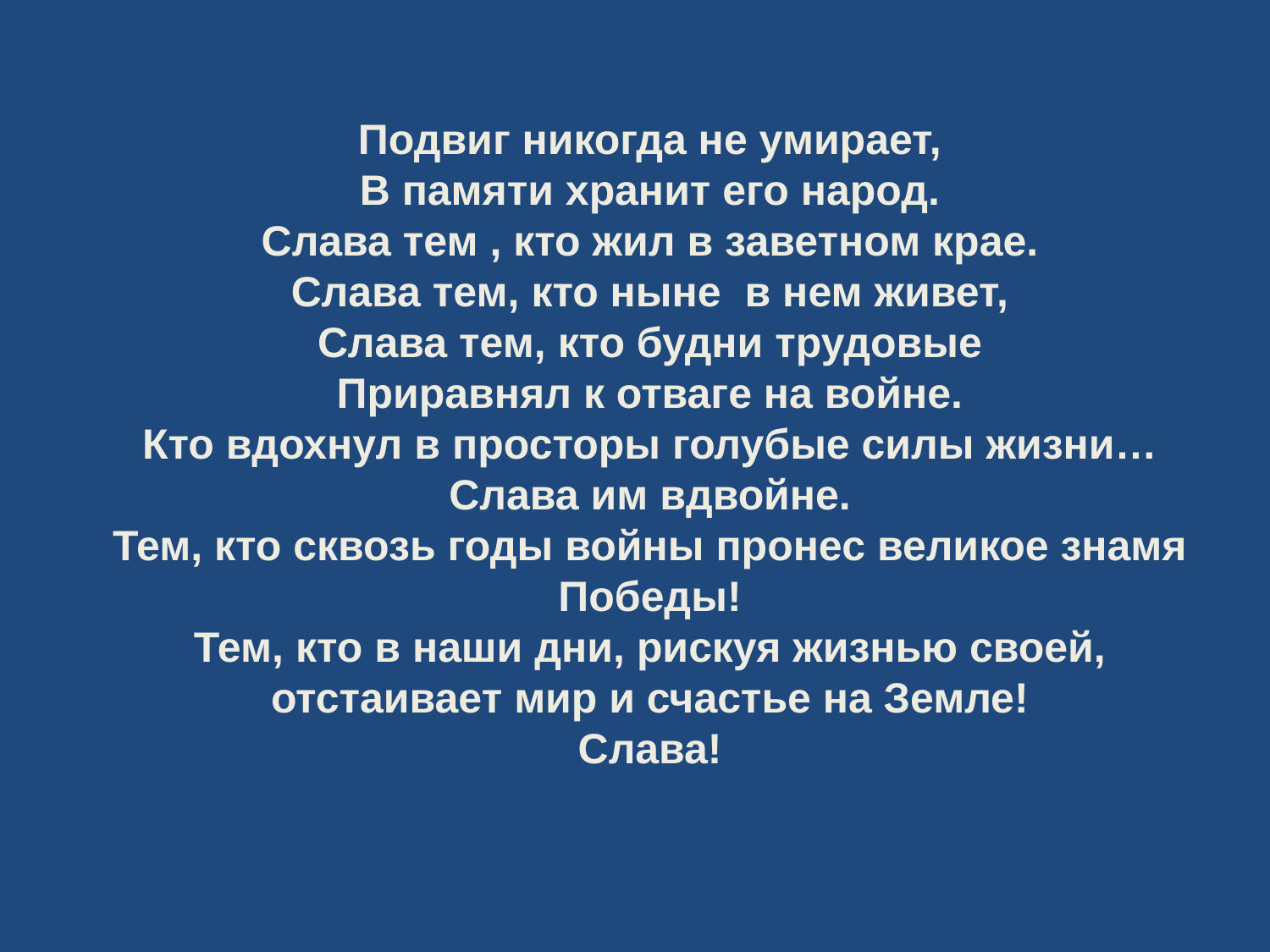

Подвиг никогда не умирает,
В памяти хранит его народ.
Слава тем , кто жил в заветном крае.
Слава тем, кто ныне  в нем живет,
Слава тем, кто будни трудовые
Приравнял к отваге на войне.
Кто вдохнул в просторы голубые силы жизни…
Слава им вдвойне.
Тем, кто сквозь годы войны пронес великое знамя Победы!
Тем, кто в наши дни, рискуя жизнью своей, отстаивает мир и счастье на Земле!
Слава!